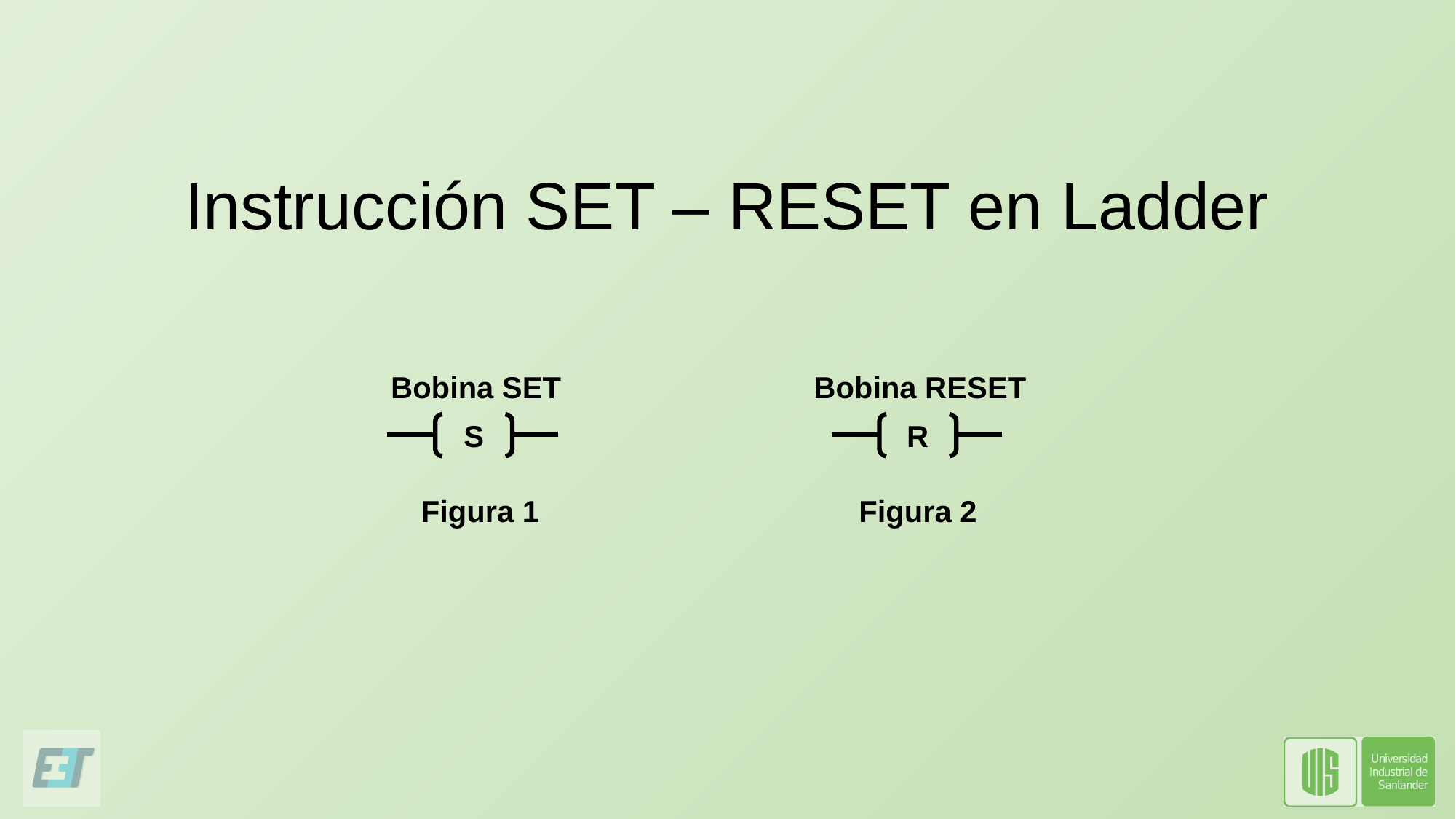

# Instrucción SET – RESET en Ladder
Bobina SET
S
Figura 1
Bobina RESET
R
Figura 2